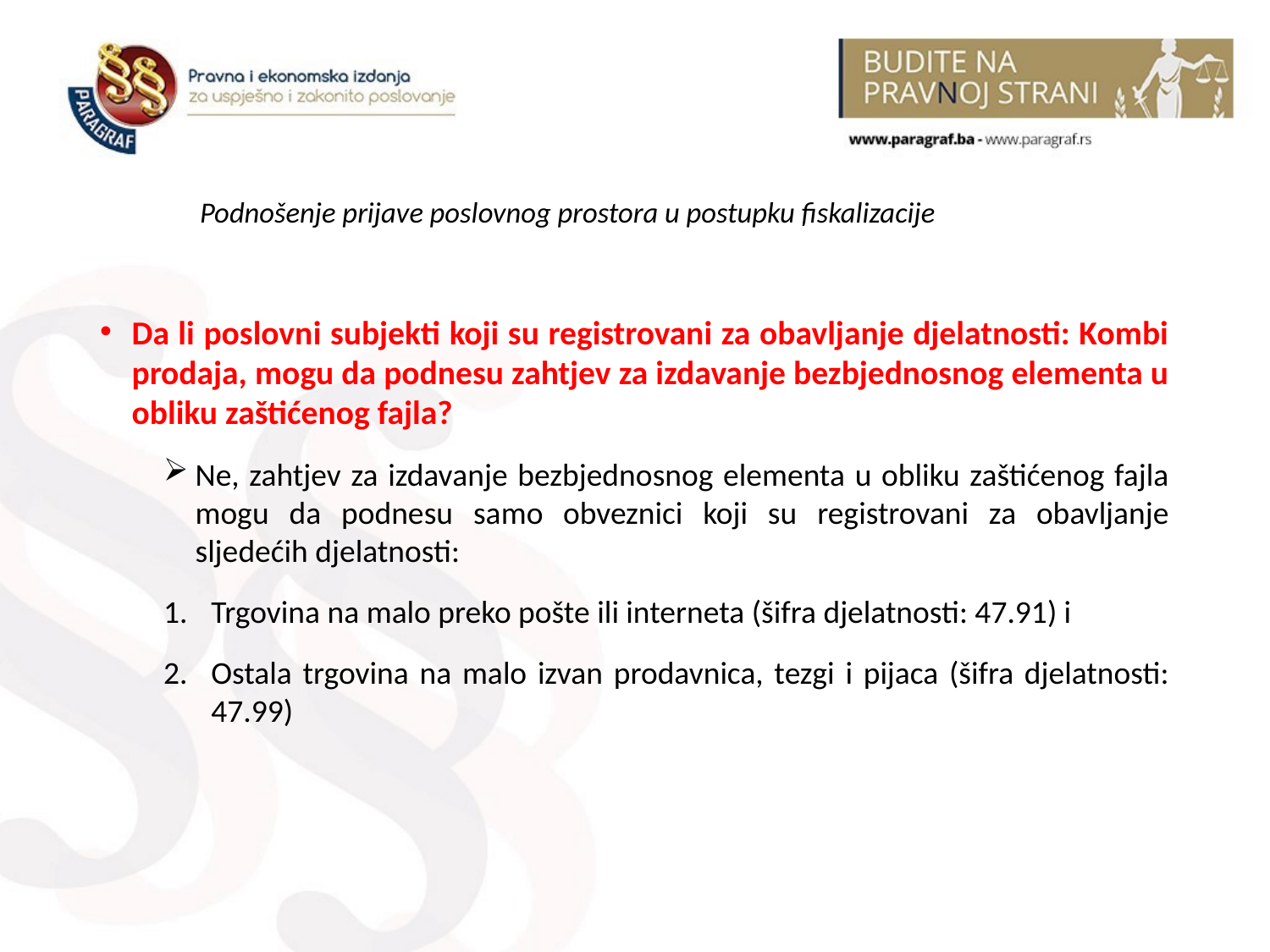

# Podnošenje prijave poslovnog prostora u postupku fiskalizacije

Da li poslovni subjekti koji su registrovani za obavljanje djelatnosti: Kombi prodaja, mogu da podnesu zahtjev za izdavanje bezbjednosnog elementa u obliku zaštićenog fajla?
Ne, zahtjev za izdavanje bezbjednosnog elementa u obliku zaštićenog fajla mogu da podnesu samo obveznici koji su registrovani za obavljanje sljedećih djelatnosti:
Trgovina na malo preko pošte ili interneta (šifra djelatnosti: 47.91) i
Ostala trgovina na malo izvan prodavnica, tezgi i pijaca (šifra djelatnosti: 47.99)